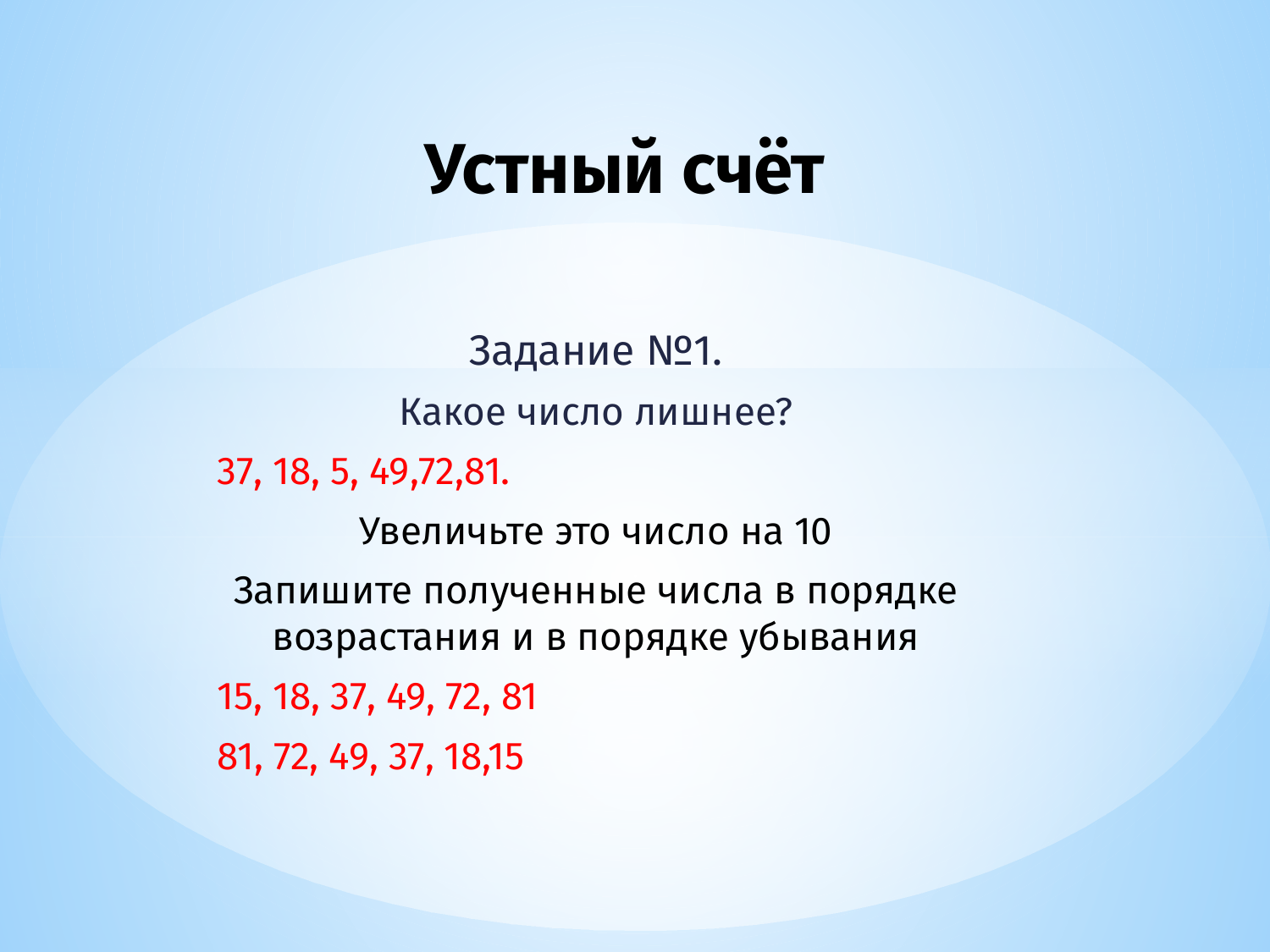

# Устный счёт
Задание №1.
Какое число лишнее?
37, 18, 5, 49,72,81.
Увеличьте это число на 10
Запишите полученные числа в порядке возрастания и в порядке убывания
15, 18, 37, 49, 72, 81
81, 72, 49, 37, 18,15